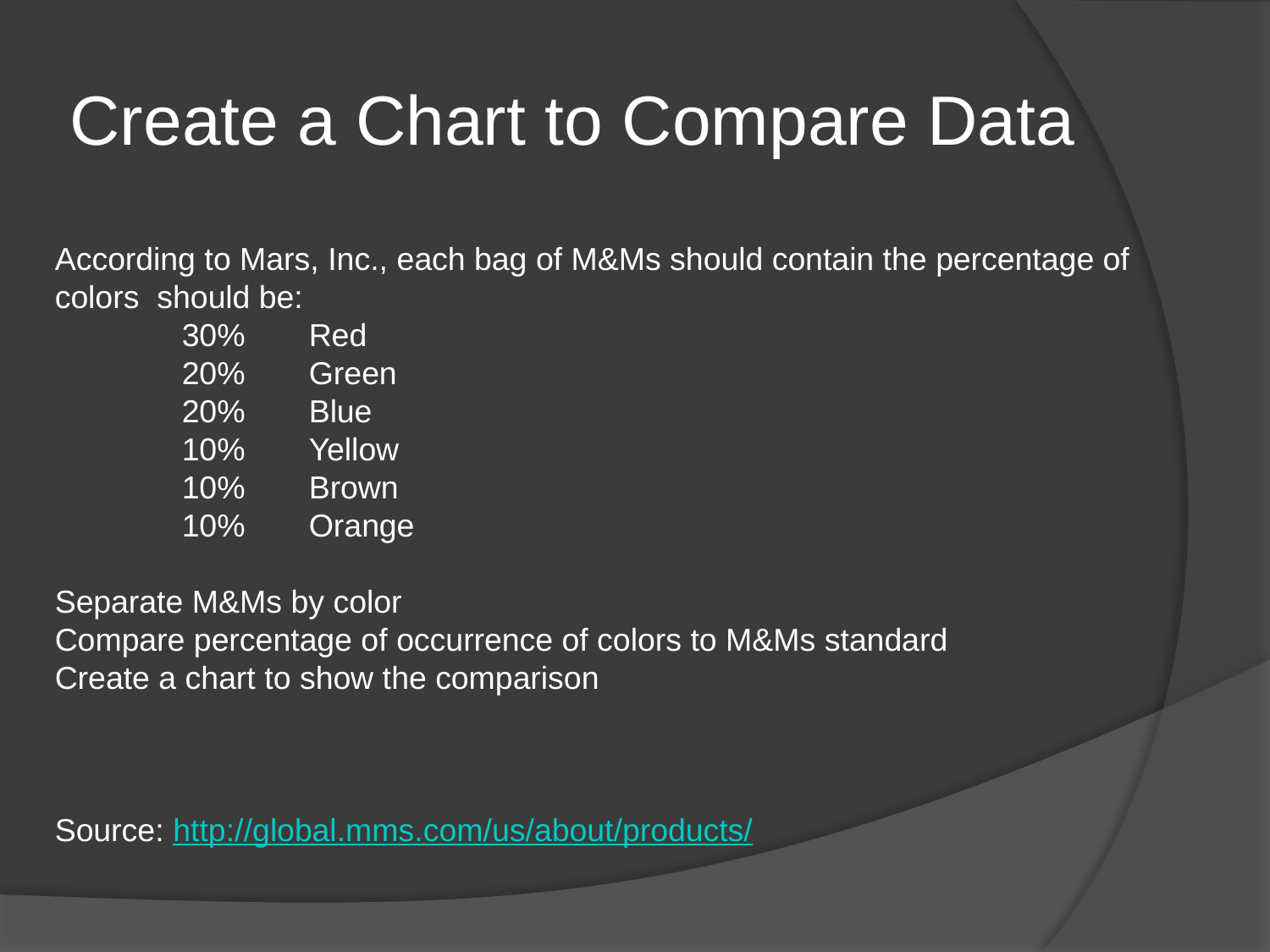

# Create a Chart to Compare Data
According to Mars, Inc., each bag of M&Ms should contain the percentage of colors  should be:
	30%	Red
	20%	Green
	20%	Blue
	10%	Yellow
	10%	Brown
	10%	Orange

Separate M&Ms by color
Compare percentage of occurrence of colors to M&Ms standard
Create a chart to show the comparison

Source: http://global.mms.com/us/about/products/